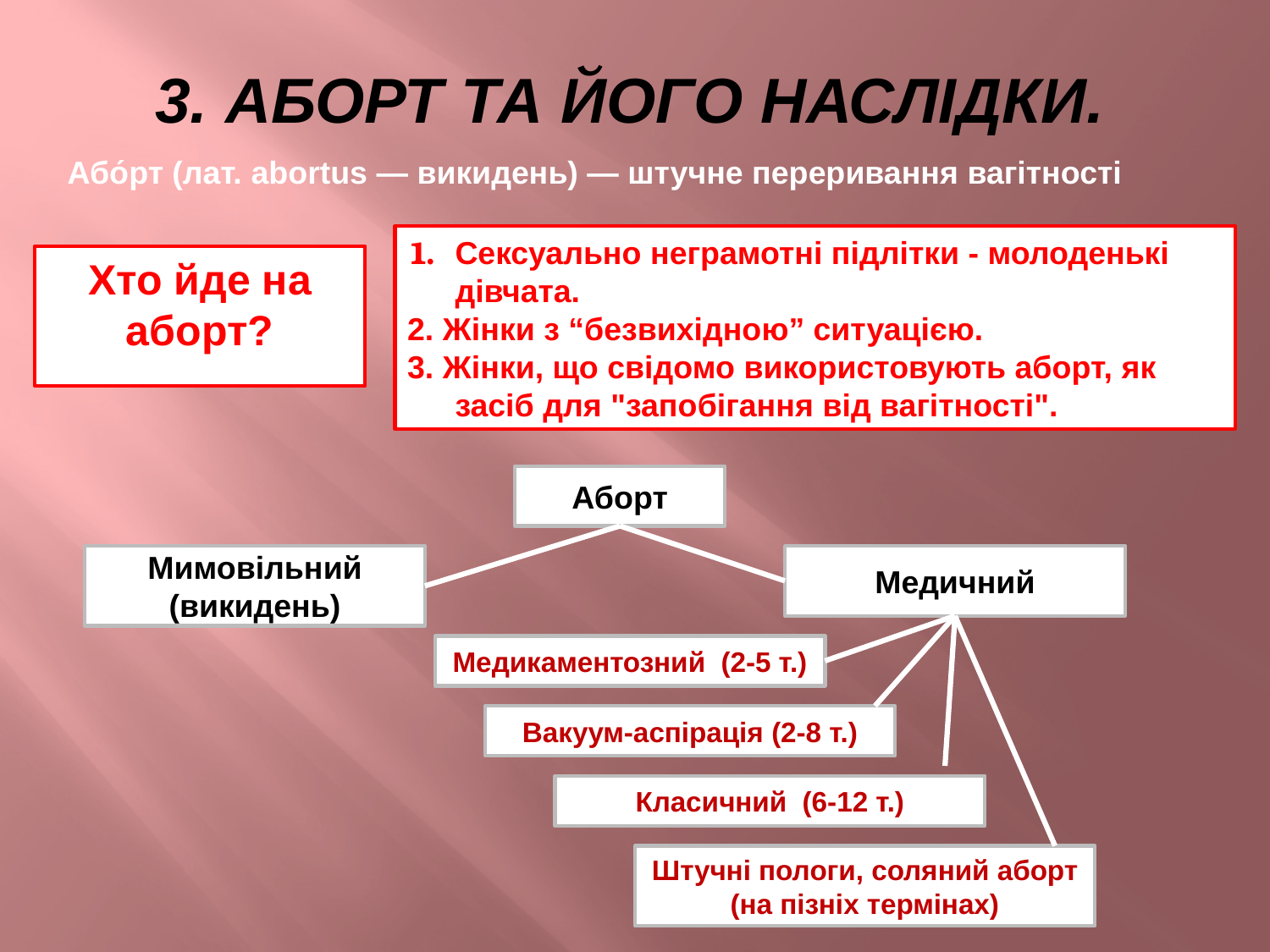

# 3. Аборт та його наслідки.
Або́рт (лат. abortus — викидень) — штучне переривання вагітності
Сексуально неграмотні підлітки - молоденькі дівчата.
2. Жінки з “безвихідною” ситуацією.
3. Жінки, що свідомо використовують аборт, як засіб для "запобігання від вагітності".
Хто йде на аборт?
Аборт
Мимовільний (викидень)
Медичний
Медикаментозний  (2-5 т.)
Вакуум-аспірація (2-8 т.)
Класичний  (6-12 т.)
Штучні пологи, соляний аборт (на пізніх термінах)